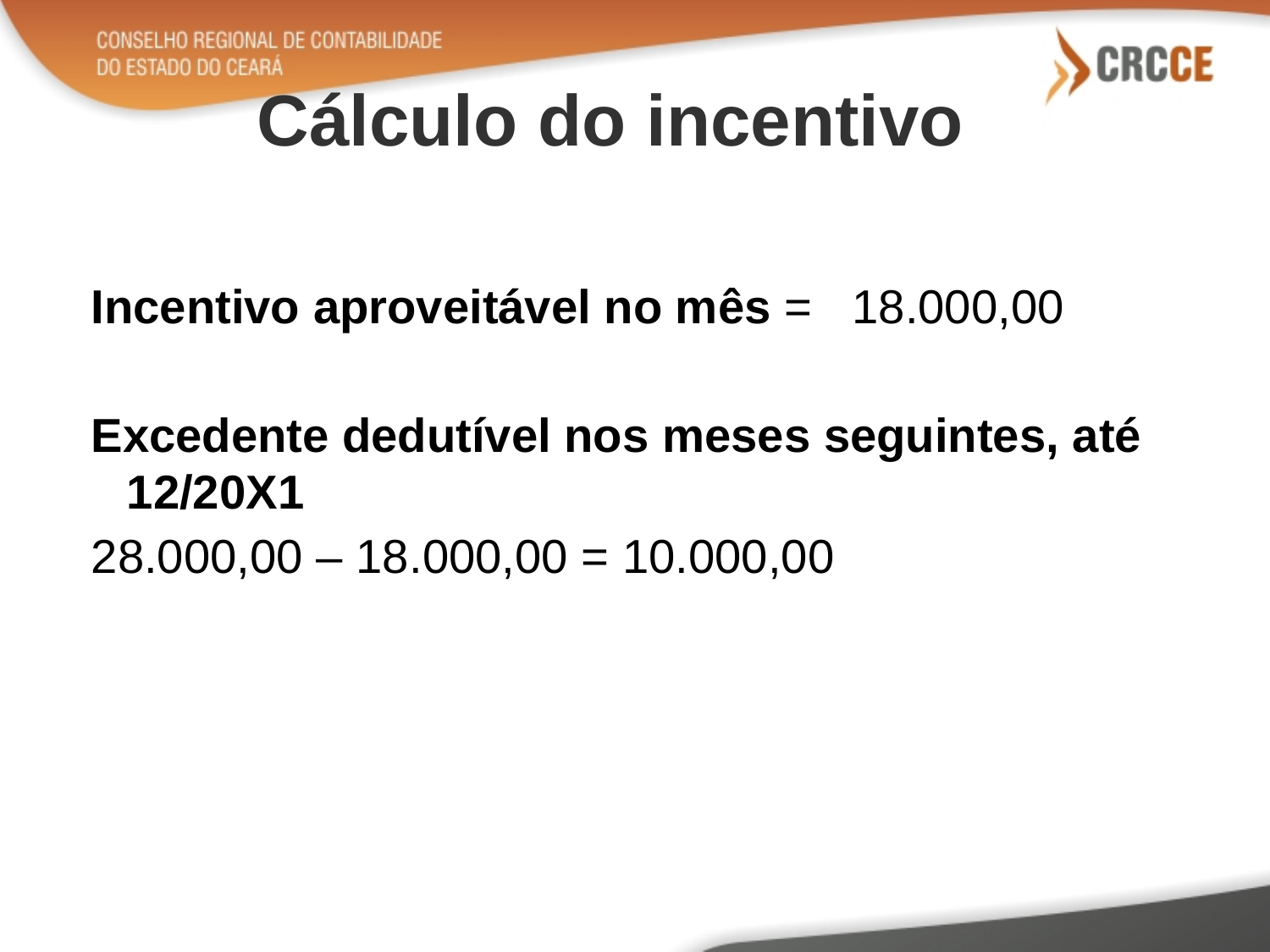

# Cálculo do incentivo

Incentivo aproveitável no mês =   18.000,00

Excedente dedutível nos meses seguintes, até 12/20X1
28.000,00 – 18.000,00 = 10.000,00